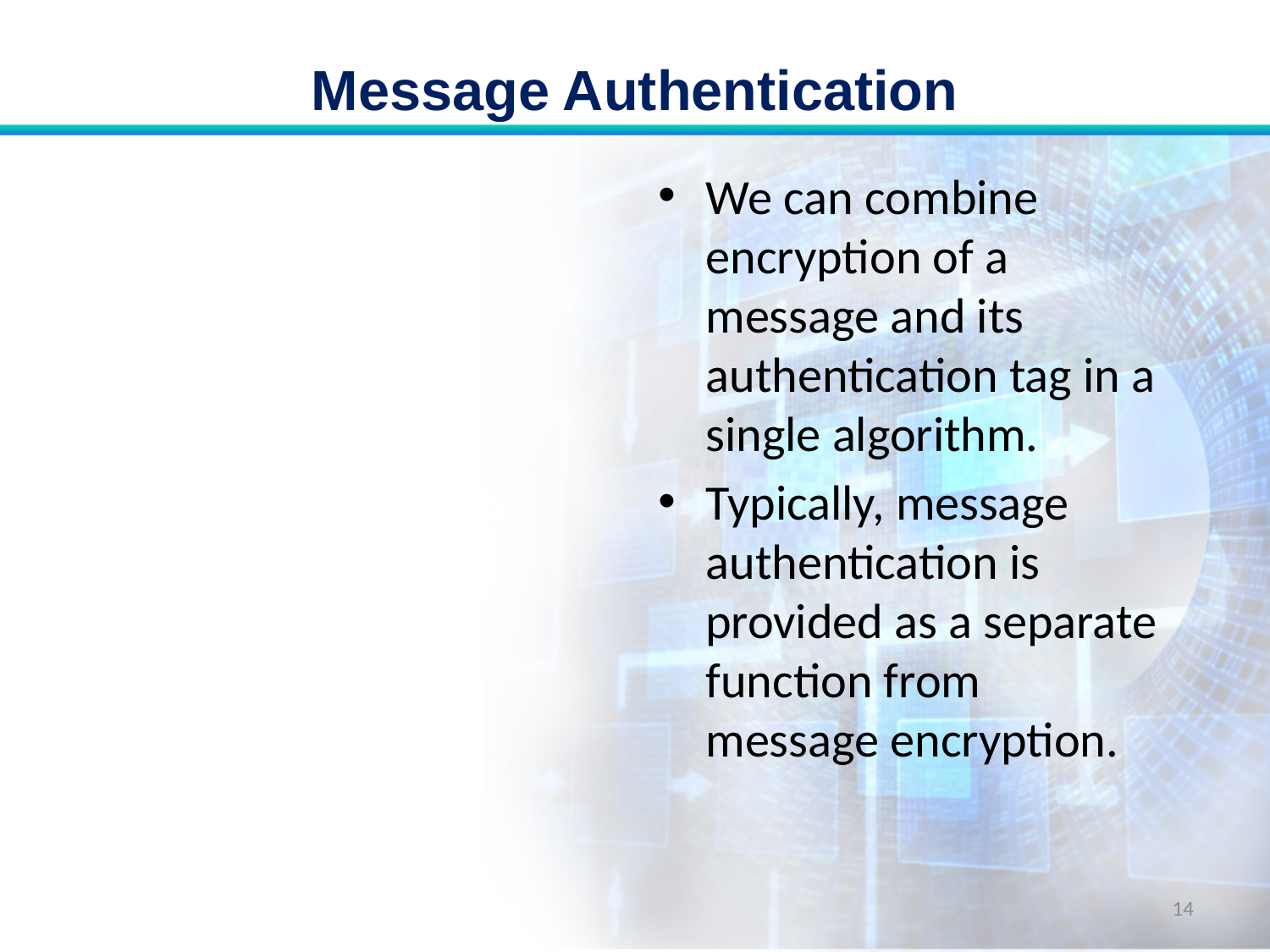

# Message Authentication
We can combine encryption of a message and its authentication tag in a single algorithm.
Typically, message  authentication is provided as a separate function from message encryption.
14